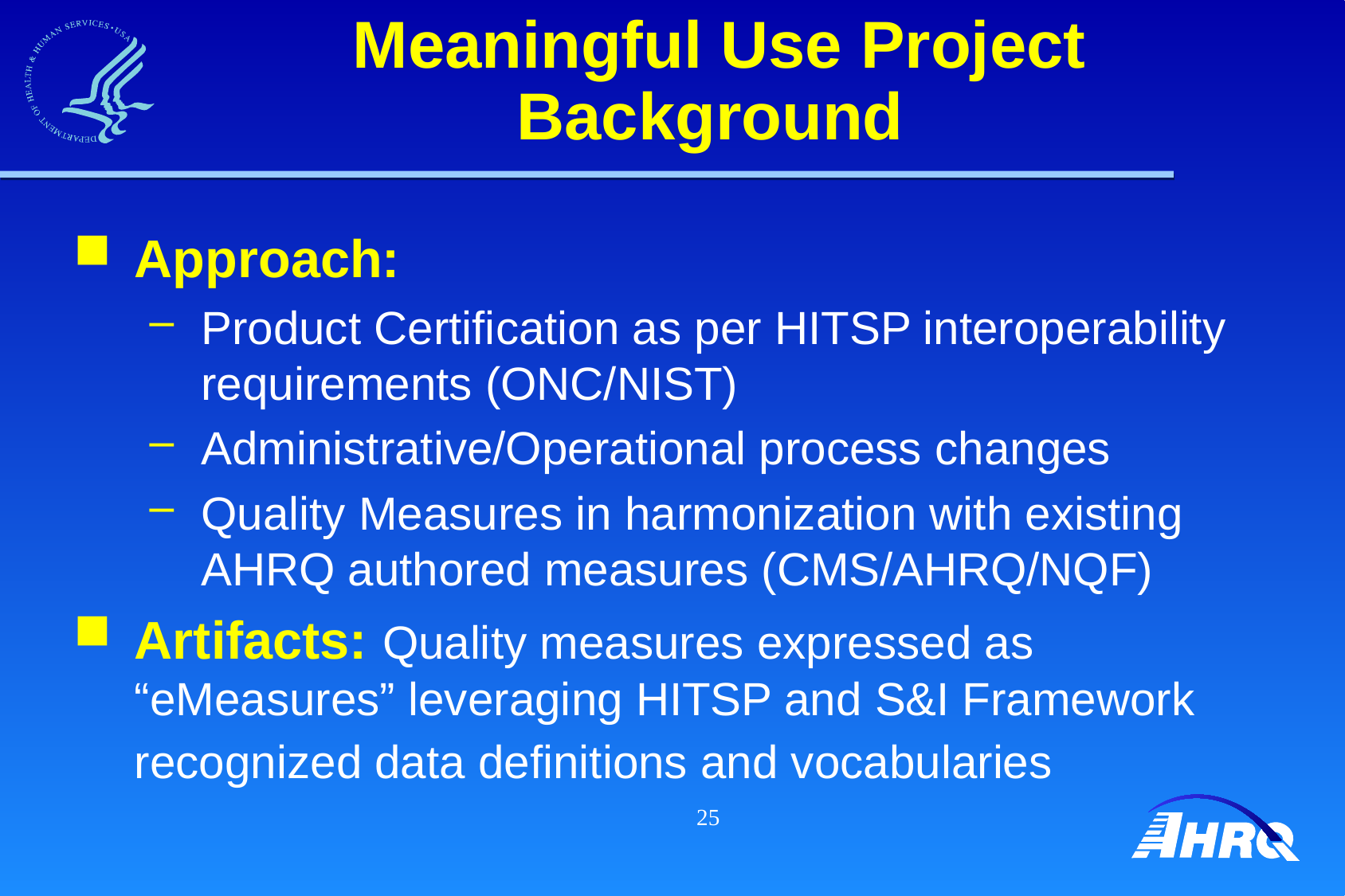

# Meaningful Use Project Background
Approach:
Product Certification as per HITSP interoperability requirements (ONC/NIST)
Administrative/Operational process changes
Quality Measures in harmonization with existing AHRQ authored measures (CMS/AHRQ/NQF)
Artifacts: Quality measures expressed as “eMeasures” leveraging HITSP and S&I Framework recognized data definitions and vocabularies
25